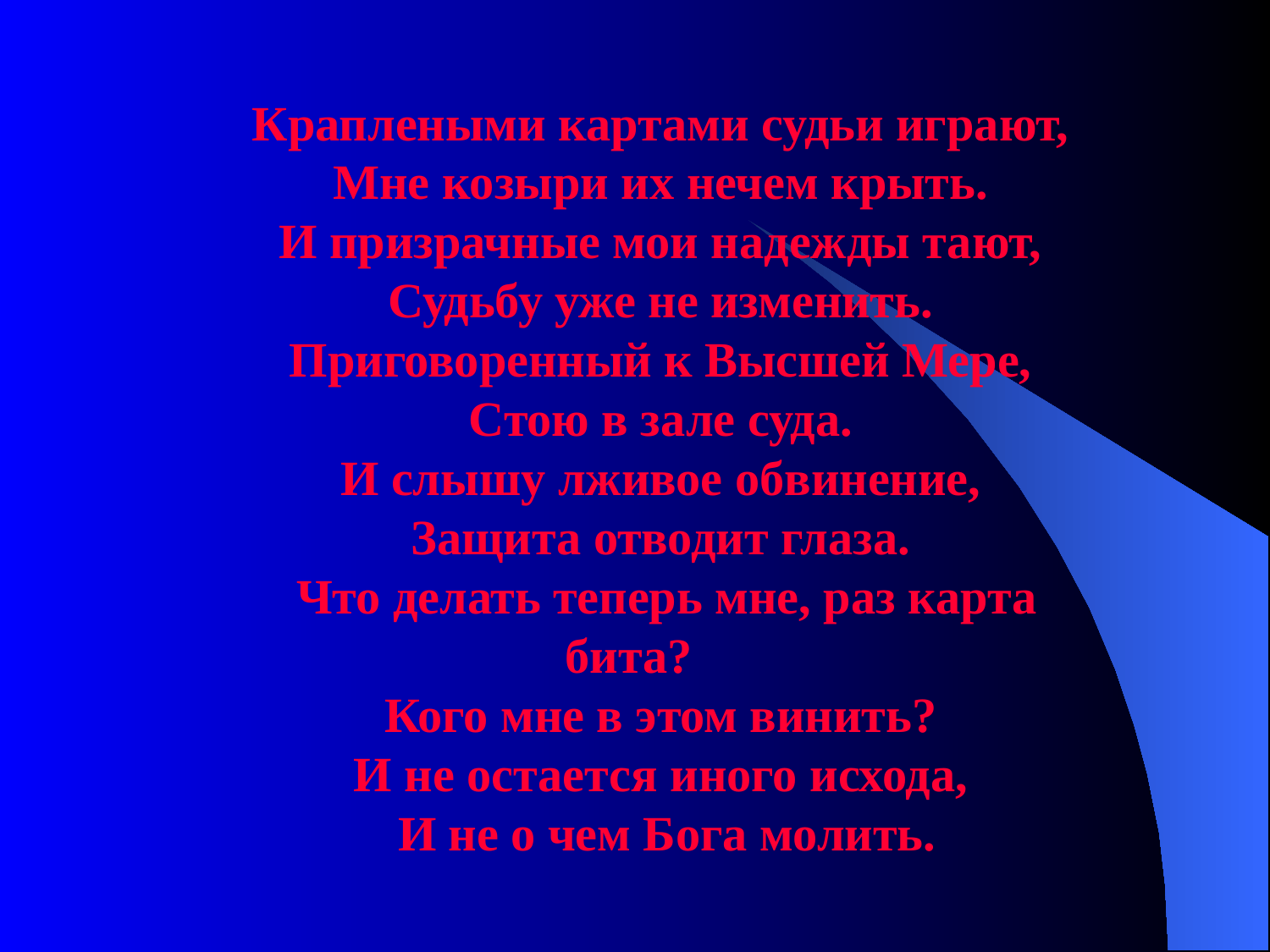

Краплеными картами судьи играют,
Мне козыри их нечем крыть.
И призрачные мои надежды тают,
Судьбу уже не изменить.
Приговоренный к Высшей Мере,
Стою в зале суда.
И слышу лживое обвинение,
Защита отводит глаза.
Что делать теперь мне, раз карта бита?
Кого мне в этом винить?
И не остается иного исхода,
И не о чем Бога молить.